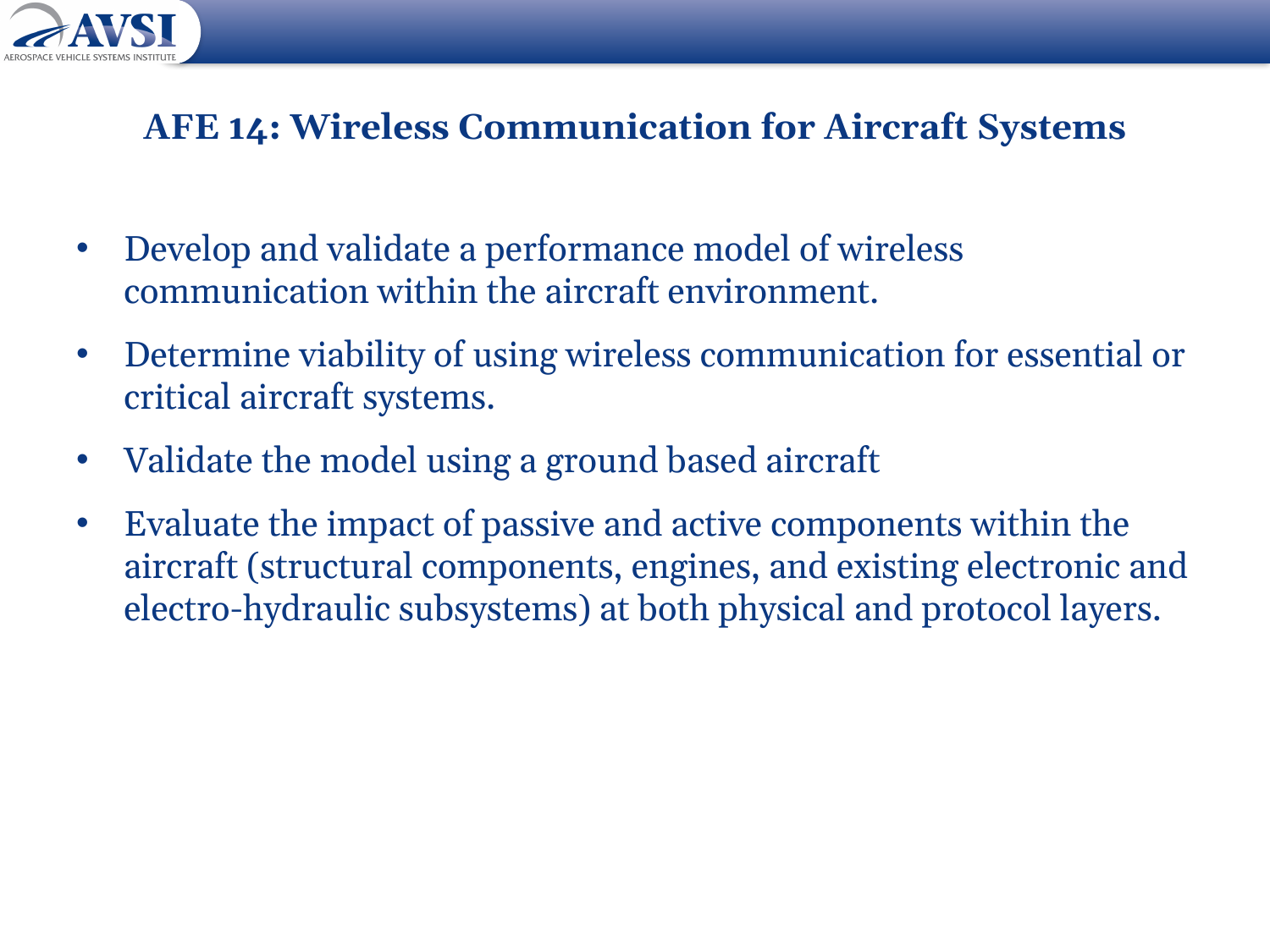

# AFE 14: Wireless Communication for Aircraft Systems
Develop and validate a performance model of wireless communication within the aircraft environment.
Determine viability of using wireless communication for essential or critical aircraft systems.
Validate the model using a ground based aircraft
Evaluate the impact of passive and active components within the aircraft (structural components, engines, and existing electronic and electro-hydraulic subsystems) at both physical and protocol layers.